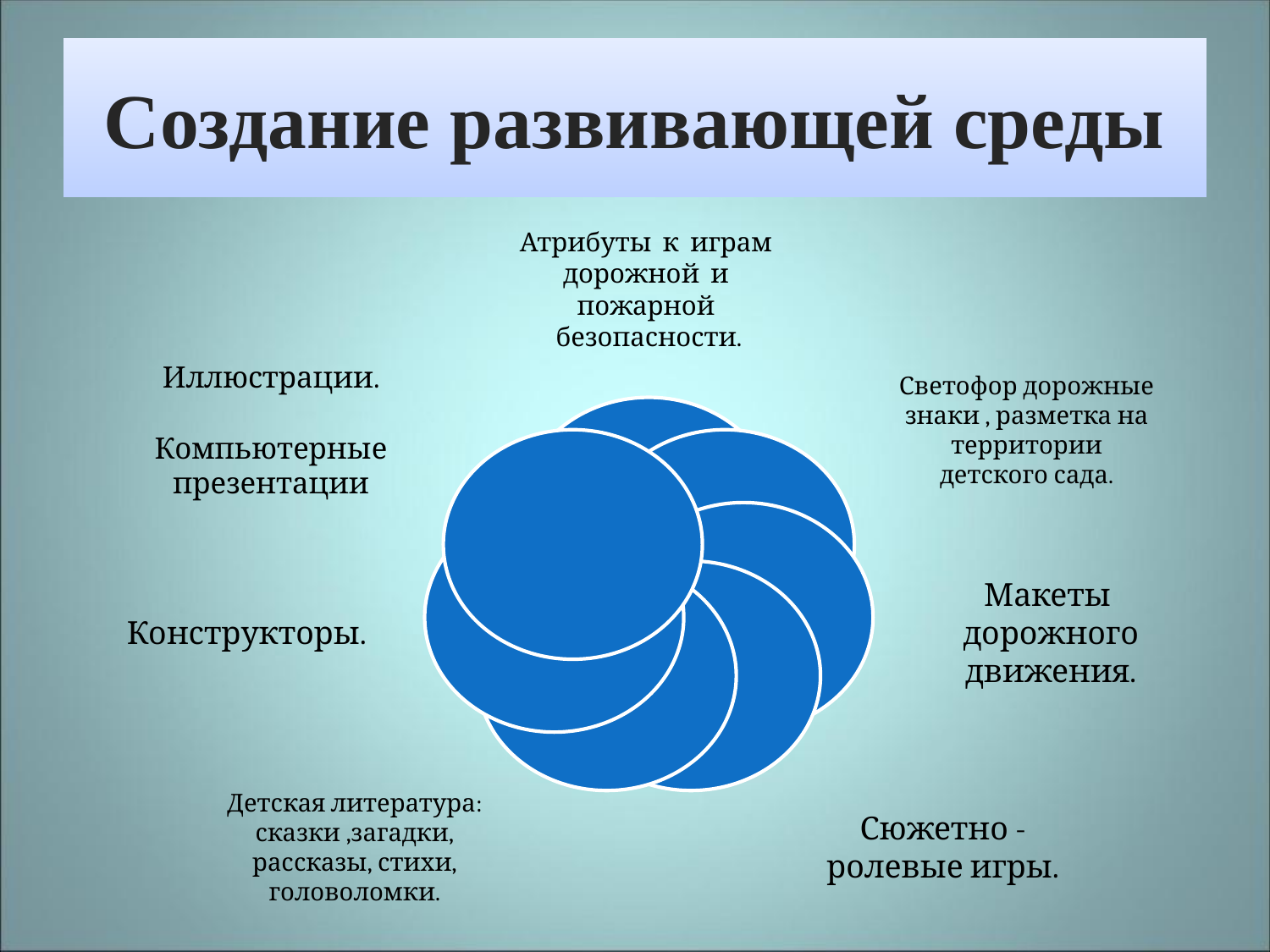

# Создание развивающей среды
Атрибуты  к  играм  дорожной  и  пожарной  безопасности.
Светофор дорожные знаки , разметка на территории детского сада.
Макеты  дорожного движения.
Сюжетно - ролевые игры.
Детская литература: сказки ,загадки, рассказы, стихи, головоломки.
Конструкторы.
Иллюстрации.
Компьютерные презентации